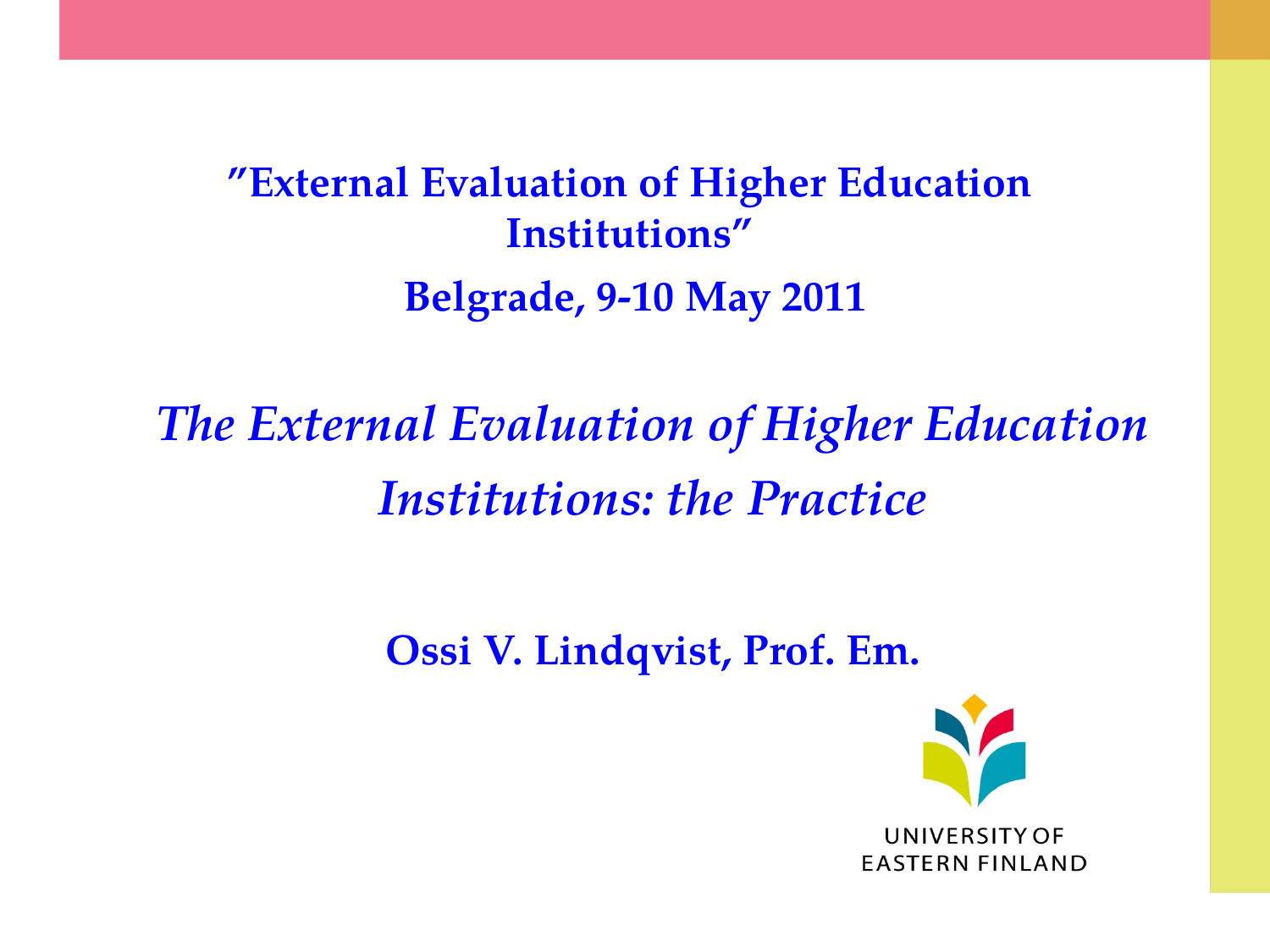

”External Evaluation of Higher Education Institutions”
 Belgrade, 9-10 May 2011
# The External Evaluation of Higher Education Institutions: the Practice Ossi V. Lindqvist, Prof. Em.